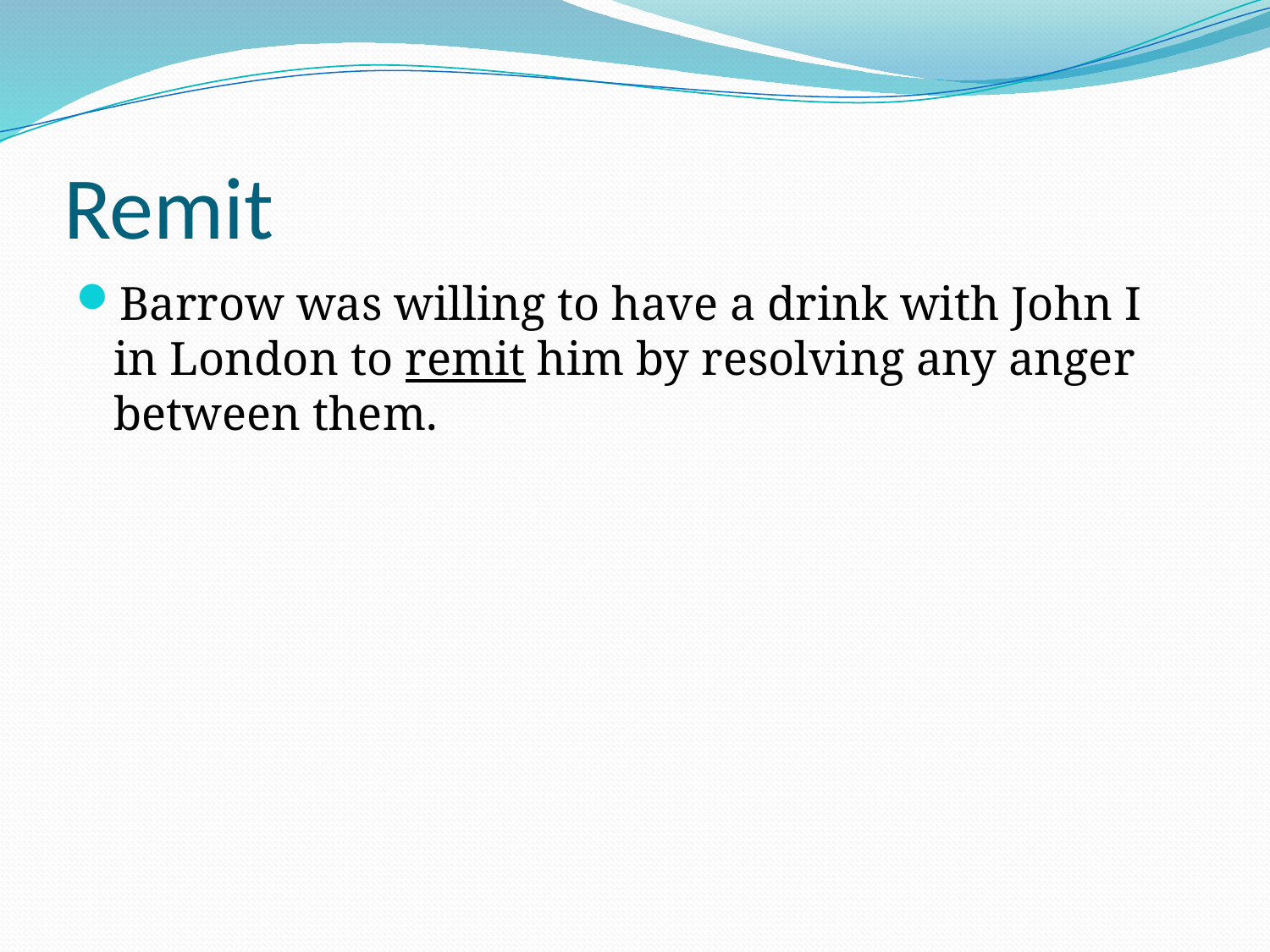

# Remit
Barrow was willing to have a drink with John I in London to remit him by resolving any anger between them.